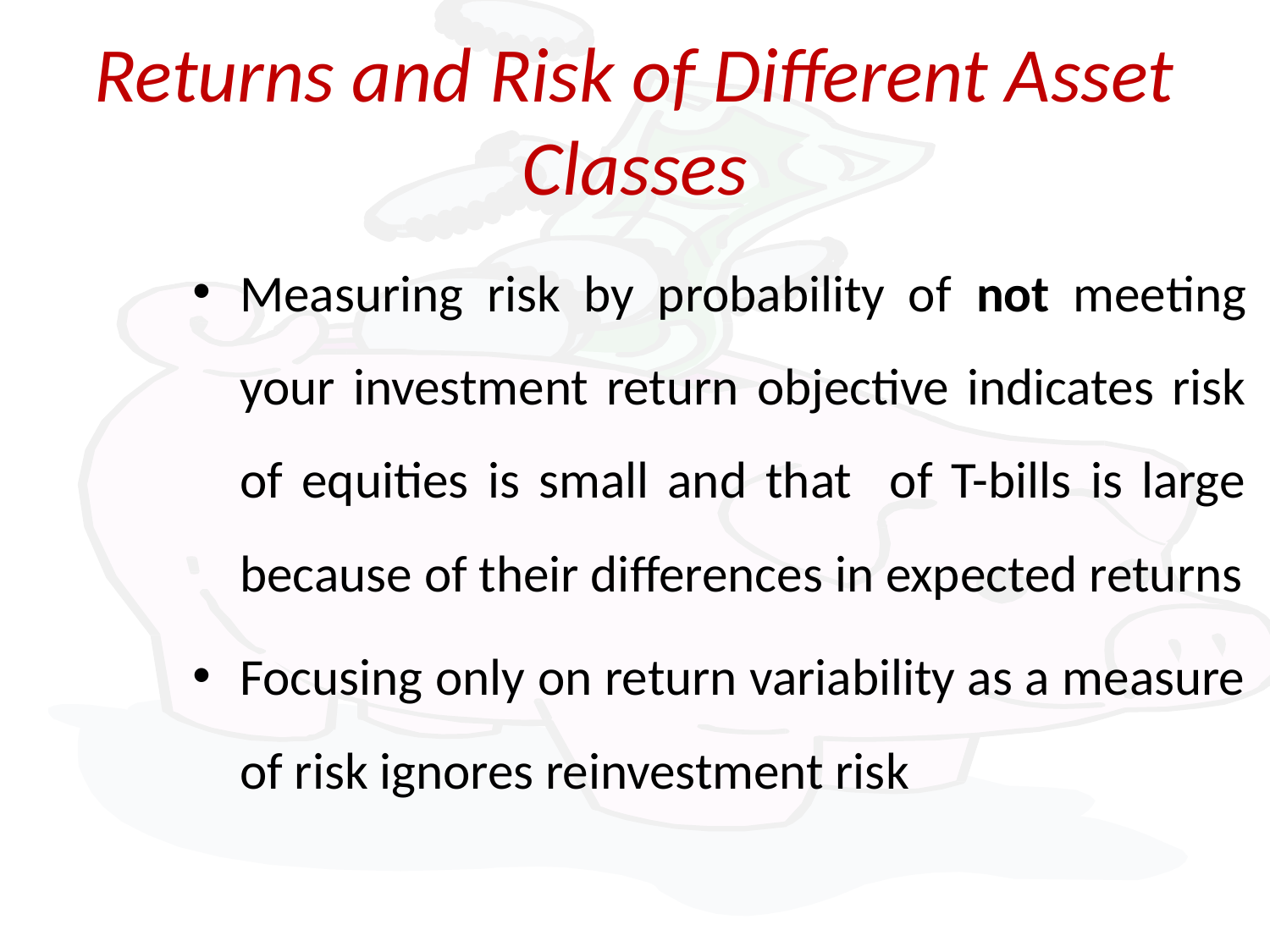

# Returns and Risk of Different Asset Classes
Measuring risk by probability of not meeting your investment return objective indicates risk of equities is small and that  of T-bills is large because of their differences in expected returns
Focusing only on return variability as a measure of risk ignores reinvestment risk